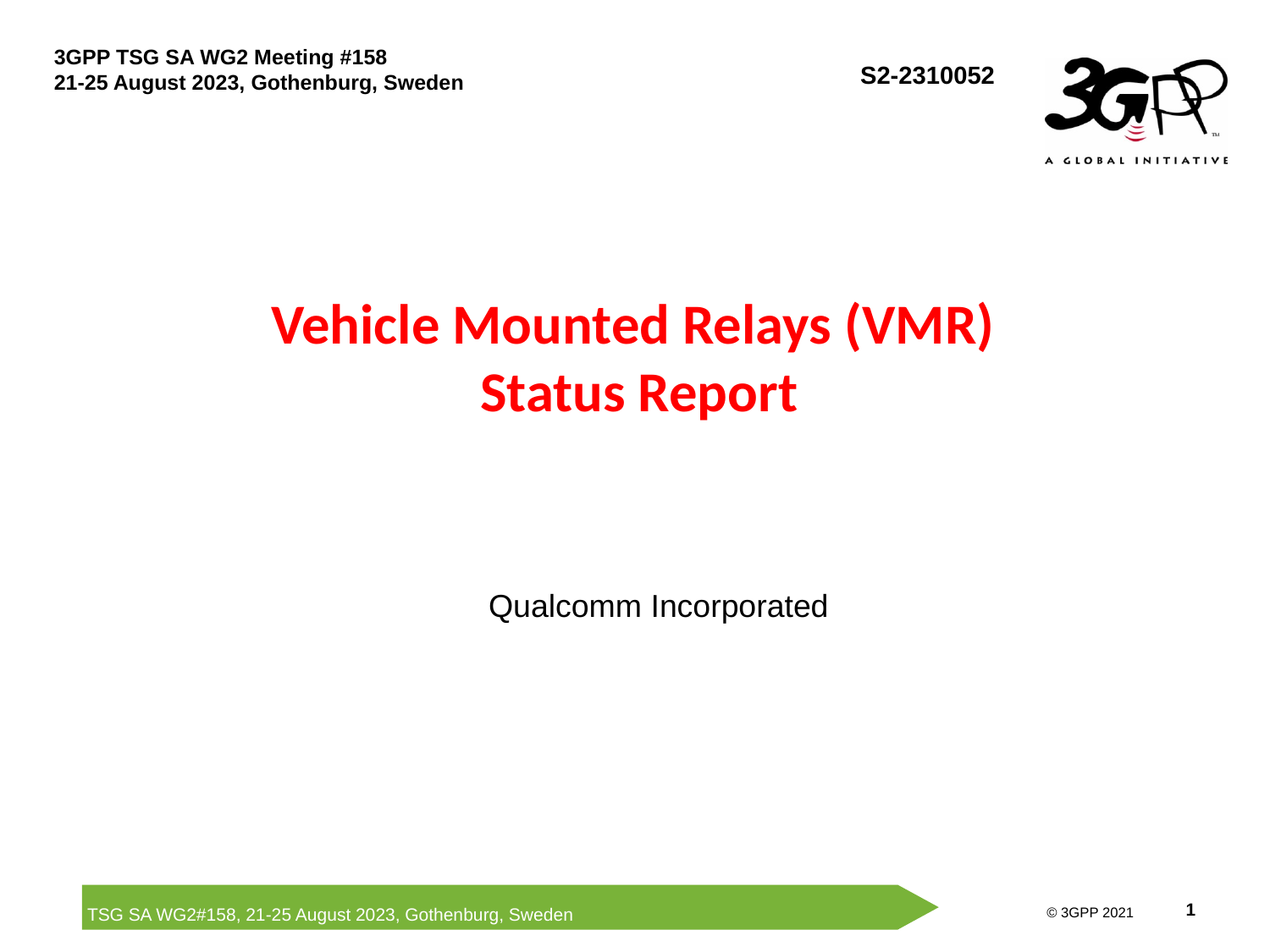

S2-2310052
# Vehicle Mounted Relays (VMR) Status Report
Qualcomm Incorporated